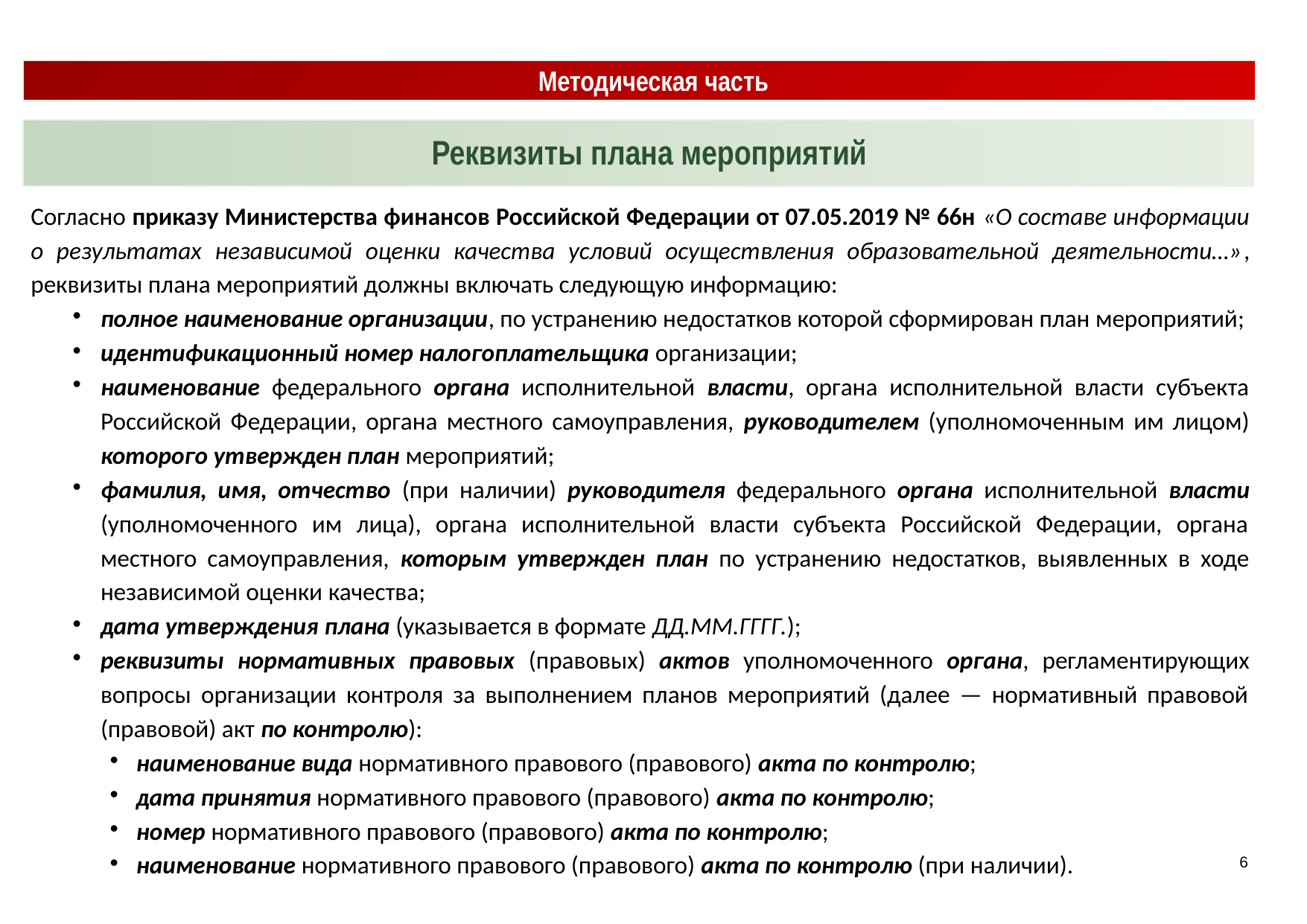

Методическая часть

Реквизиты плана мероприятий
Согласно приказу Министерства финансов Российской Федерации от 07.05.2019 № 66н «О составе информации о результатах независимой оценки качества условий осуществления образовательной деятельности…», реквизиты плана мероприятий должны включать следующую информацию:
полное наименование организации, по устранению недостатков которой сформирован план мероприятий;
идентификационный номер налогоплательщика организации;
наименование федерального органа исполнительной власти, органа исполнительной власти субъекта Российской Федерации, органа местного самоуправления, руководителем (уполномоченным им лицом) которого утвержден план мероприятий;
фамилия, имя, отчество (при наличии) руководителя федерального органа исполнительной власти (уполномоченного им лица), органа исполнительной власти субъекта Российской Федерации, органа местного самоуправления, которым утвержден план по устранению недостатков, выявленных в ходе независимой оценки качества;
дата утверждения плана (указывается в формате ДД.ММ.ГГГГ.);
реквизиты нормативных правовых (правовых) актов уполномоченного органа, регламентирующих вопросы организации контроля за выполнением планов мероприятий (далее — нормативный правовой (правовой) акт по контролю):
наименование вида нормативного правового (правового) акта по контролю;
дата принятия нормативного правового (правового) акта по контролю;
номер нормативного правового (правового) акта по контролю;
наименование нормативного правового (правового) акта по контролю (при наличии).

6